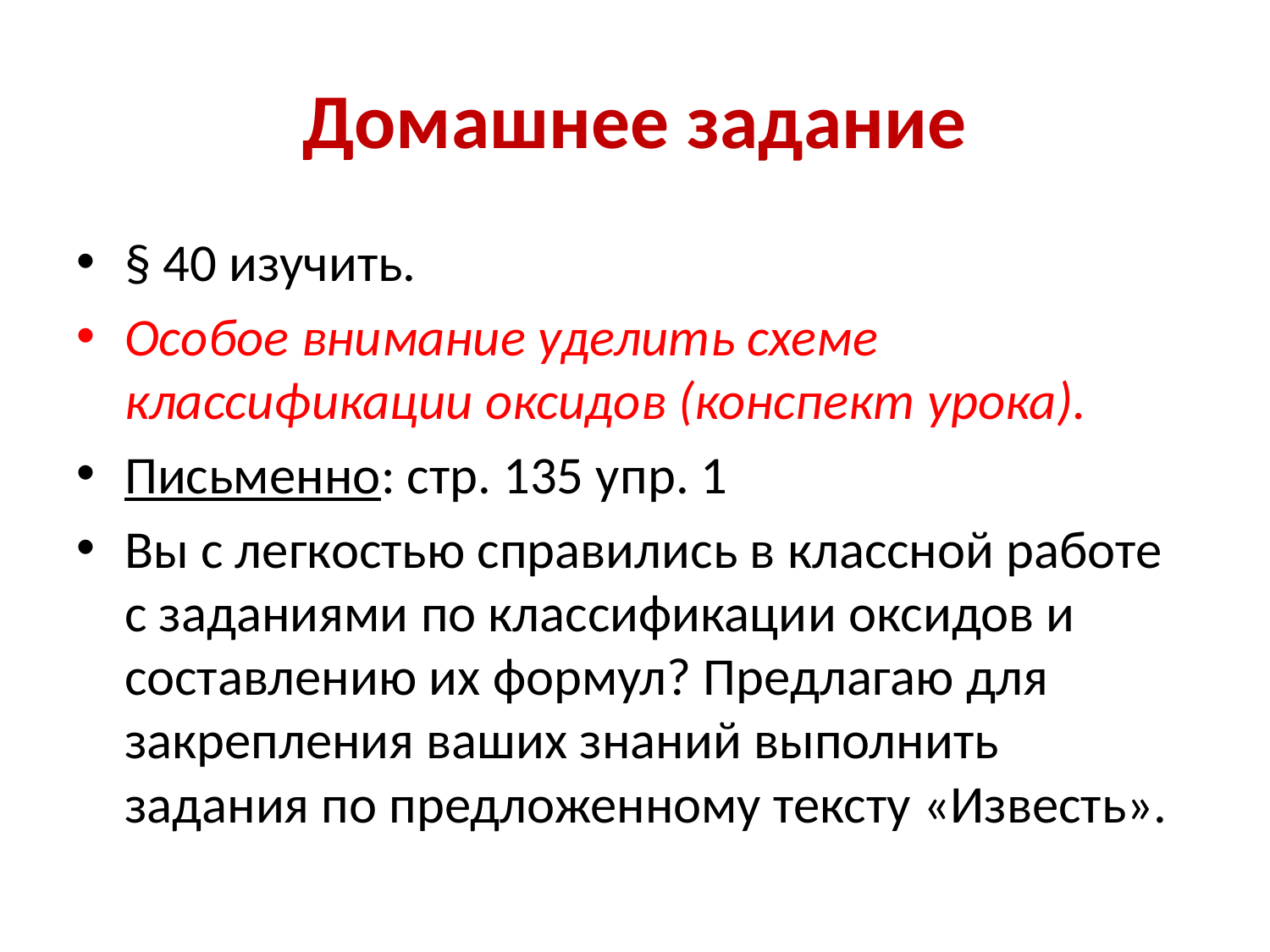

# Домашнее задание
§ 40 изучить.
Особое внимание уделить схеме классификации оксидов (конспект урока).
Письменно: стр. 135 упр. 1
Вы с легкостью справились в классной работе с заданиями по классификации оксидов и составлению их формул? Предлагаю для закрепления ваших знаний выполнить задания по предложенному тексту «Известь».